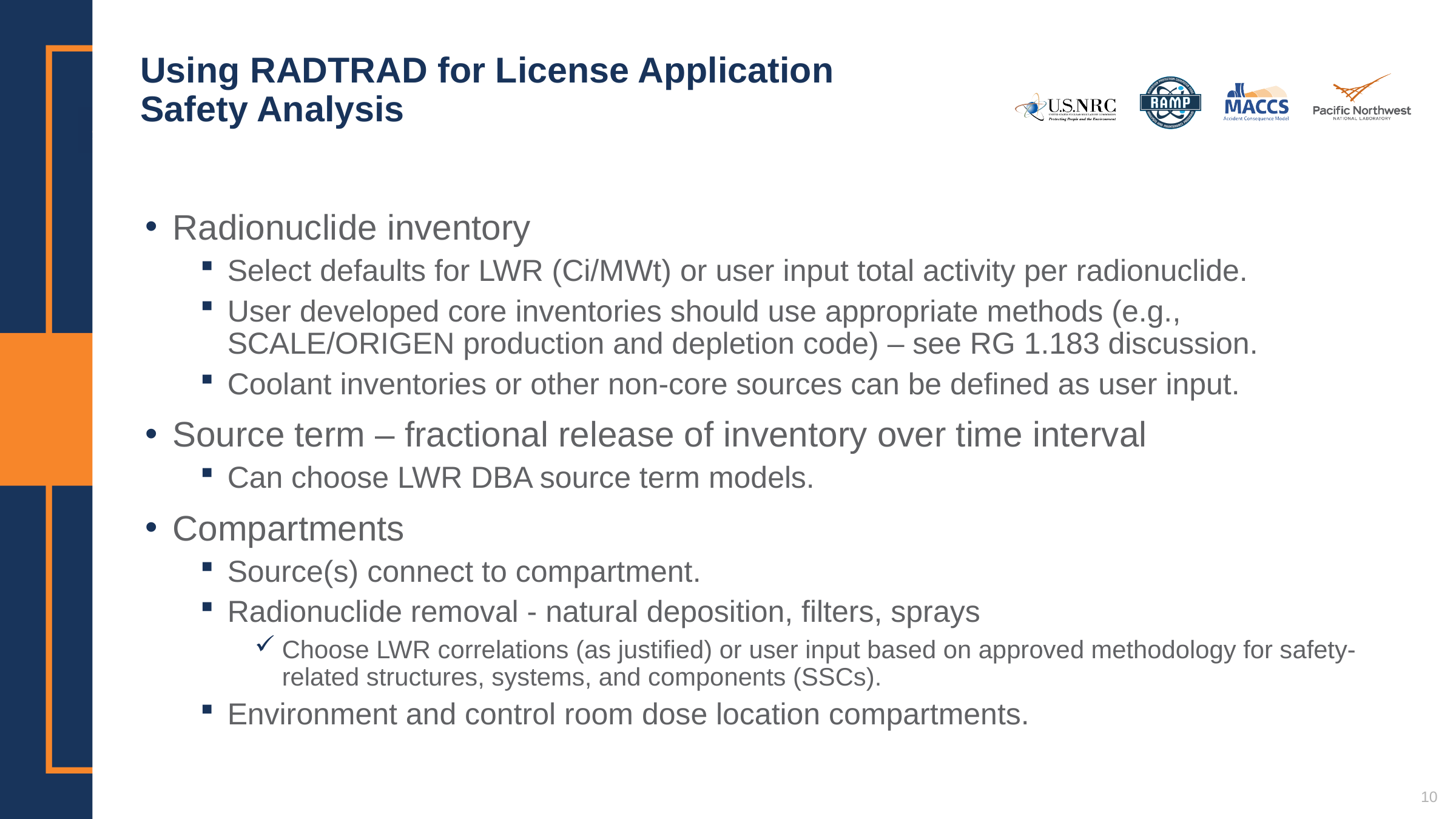

# Using RADTRAD for License Application Safety Analysis
Radionuclide inventory
Select defaults for LWR (Ci/MWt) or user input total activity per radionuclide.
User developed core inventories should use appropriate methods (e.g., SCALE/ORIGEN production and depletion code) – see RG 1.183 discussion.
Coolant inventories or other non-core sources can be defined as user input.
Source term – fractional release of inventory over time interval
Can choose LWR DBA source term models.
Compartments
Source(s) connect to compartment.
Radionuclide removal - natural deposition, filters, sprays
Choose LWR correlations (as justified) or user input based on approved methodology for safety-related structures, systems, and components (SSCs).
Environment and control room dose location compartments.

10